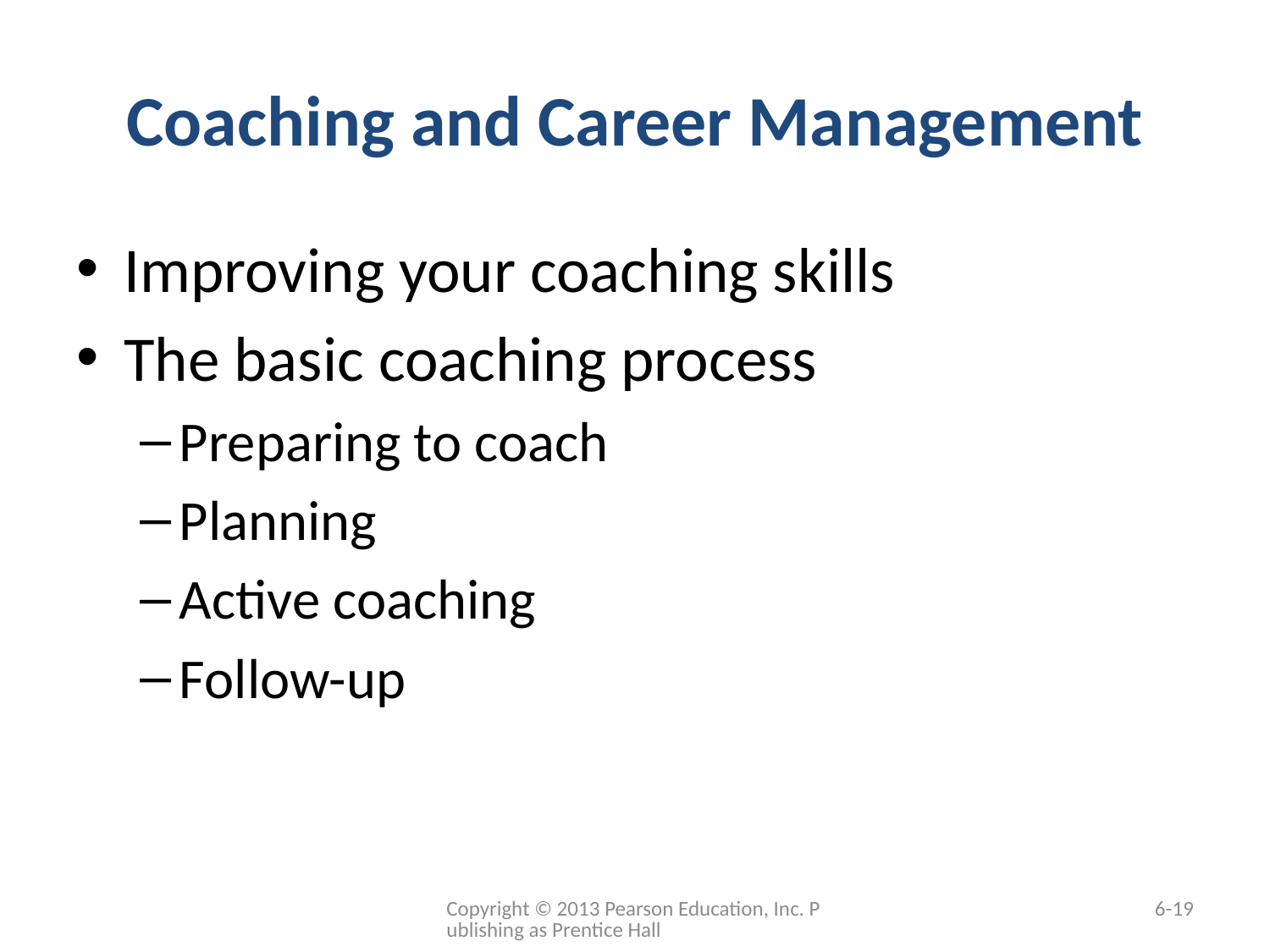

# Coaching and Career Management
Improving your coaching skills
The basic coaching process
Preparing to coach
Planning
Active coaching
Follow-up
Copyright © 2013 Pearson Education, Inc. Publishing as Prentice Hall
6-19